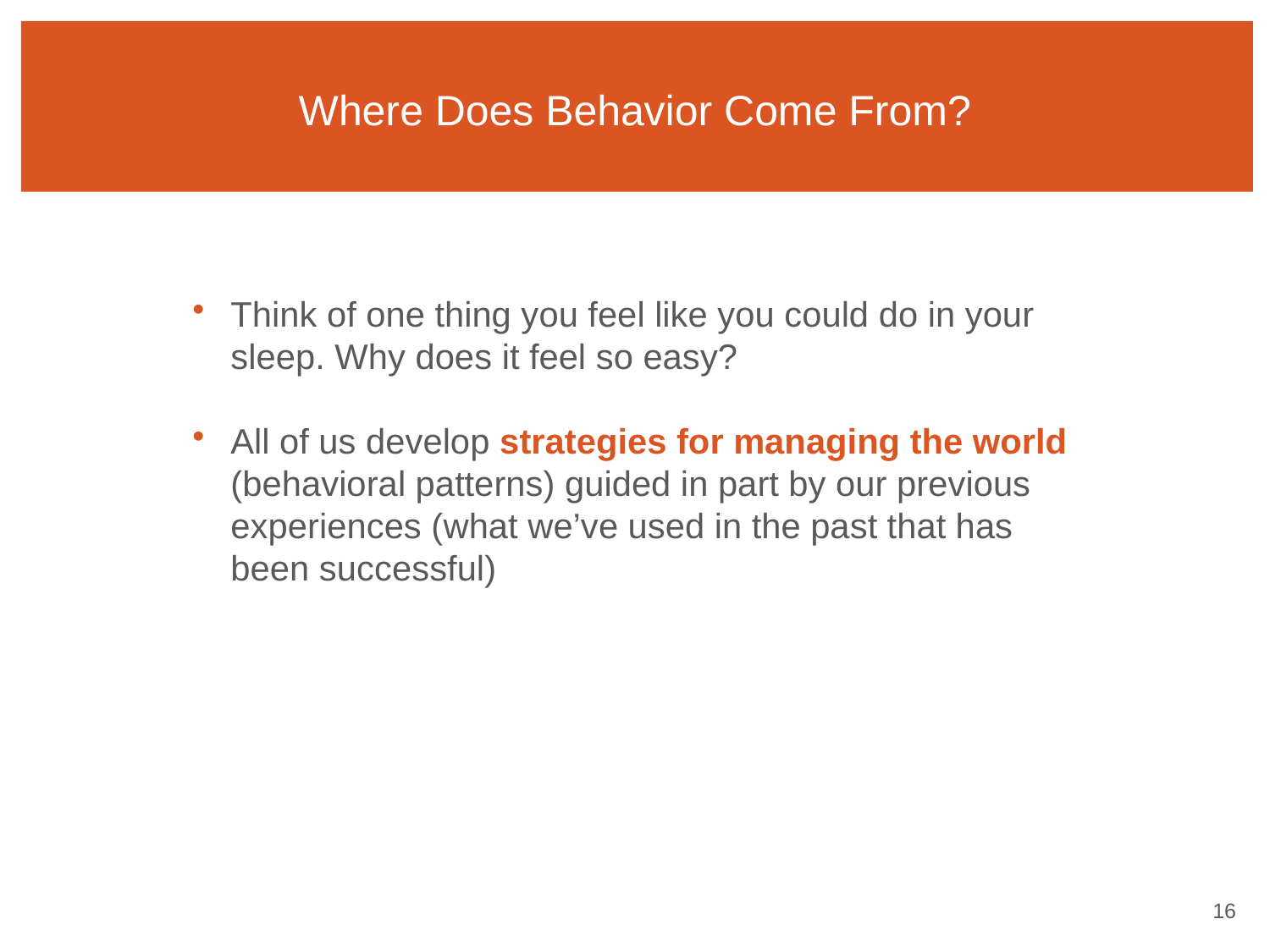

# Where Does Behavior Come From?
Think of one thing you feel like you could do in your sleep. Why does it feel so easy?
All of us develop strategies for managing the world (behavioral patterns) guided in part by our previous experiences (what we’ve used in the past that has been successful)
16